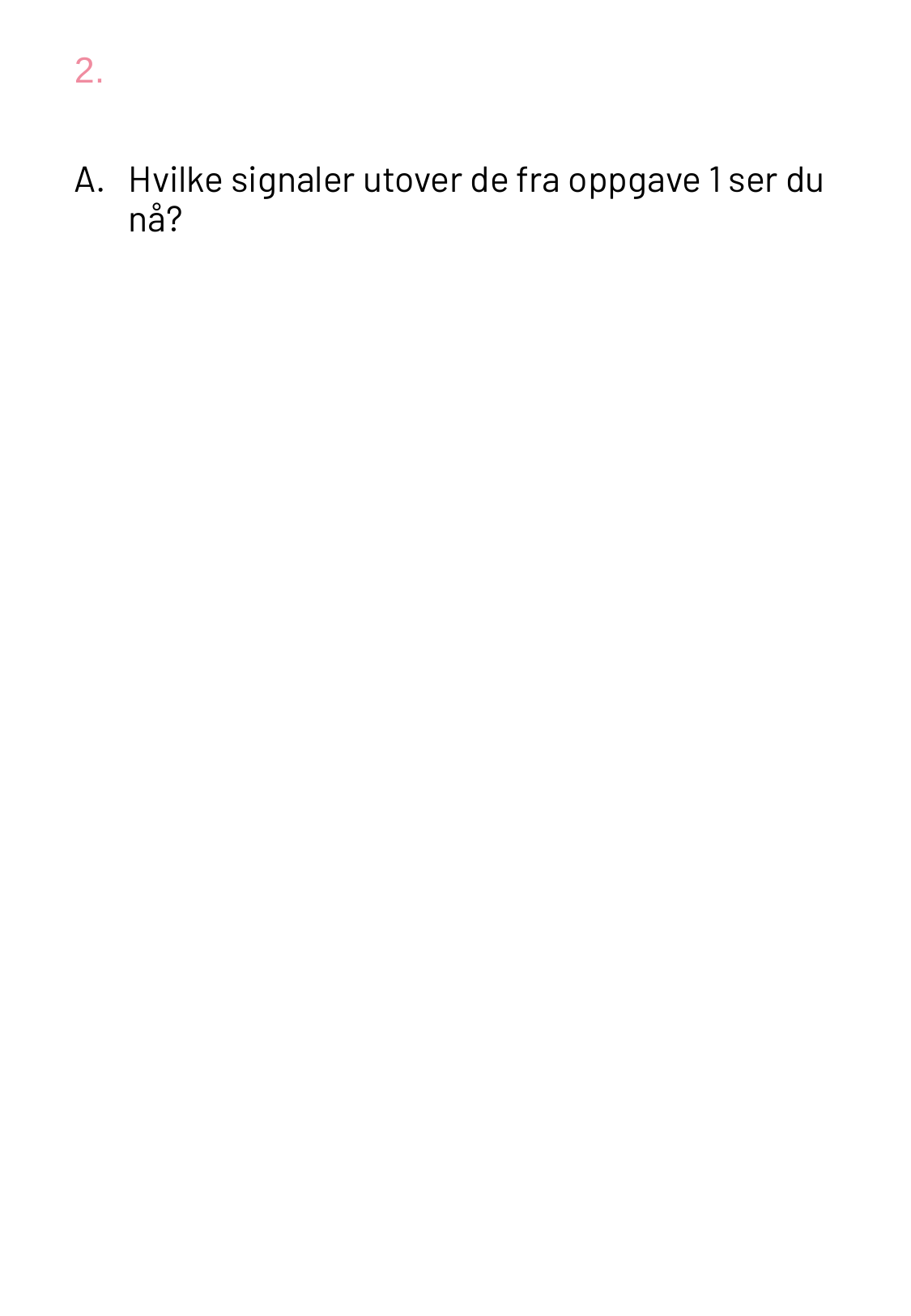

2.
Hvilke signaler utover de fra oppgave 1 ser du nå?